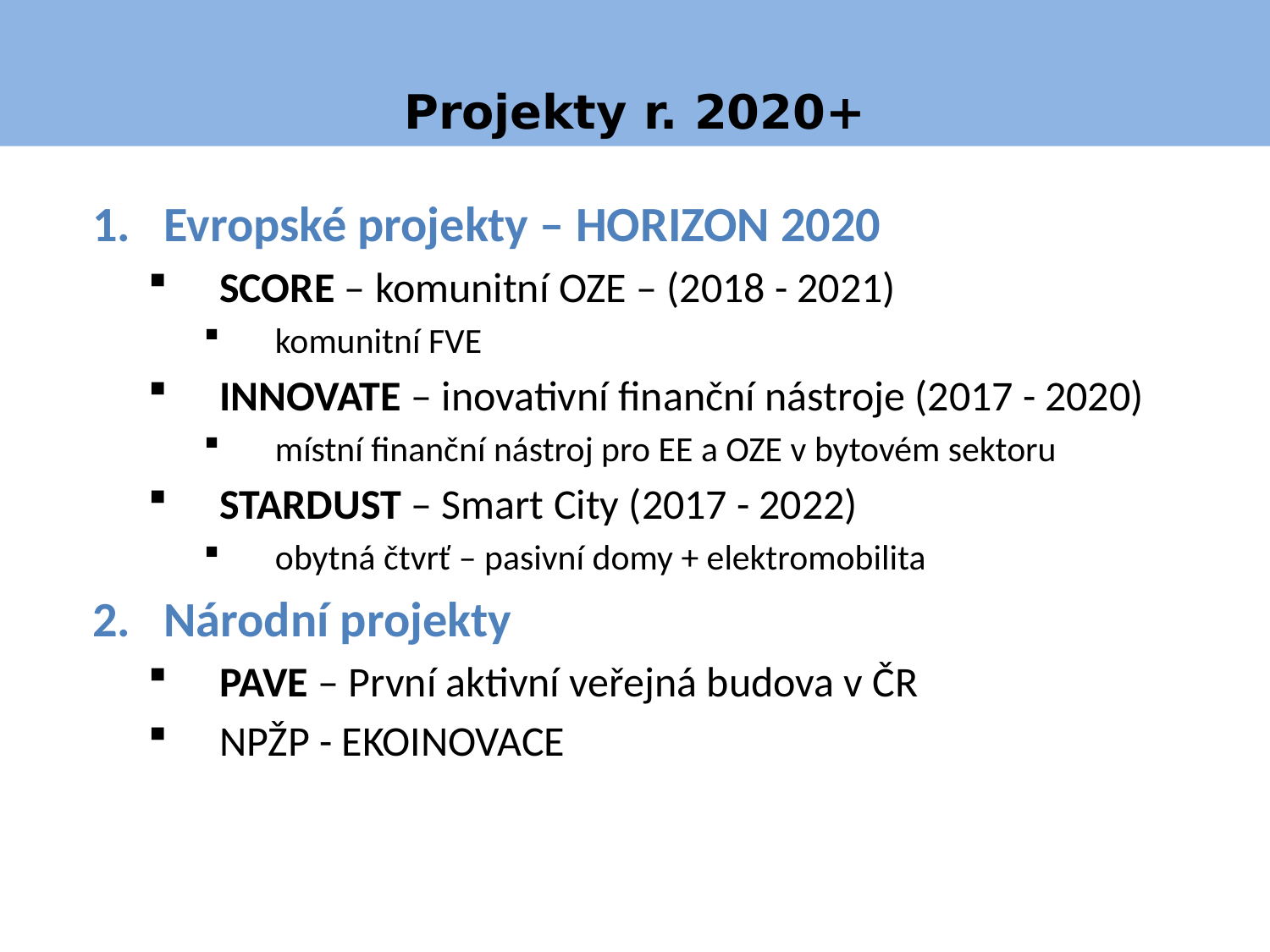

Projekty r. 2020+

Evropské projekty – HORIZON 2020
SCORE – komunitní OZE – (2018 - 2021)
komunitní FVE
INNOVATE – inovativní finanční nástroje (2017 - 2020)
místní finanční nástroj pro EE a OZE v bytovém sektoru
STARDUST – Smart City (2017 - 2022)
obytná čtvrť – pasivní domy + elektromobilita
Národní projekty
PAVE – První aktivní veřejná budova v ČR
NPŽP - EKOINOVACE